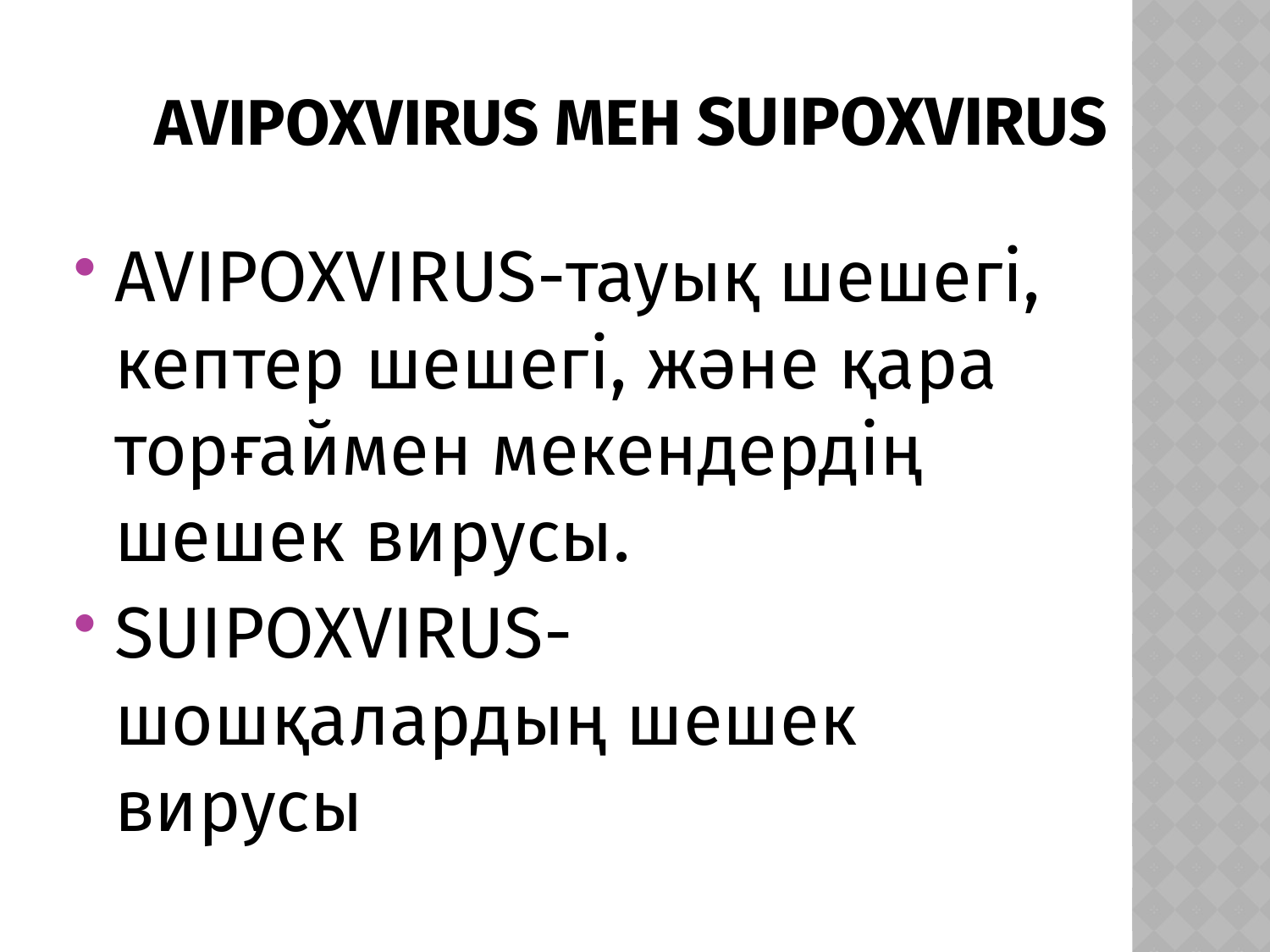

# AVIPOXVIRUS мен SUIPOXVIRUS
AVIPOXVIRUS-тауық шешегі, кептер шешегі, және қара торғаймен мекендердің шешек вирусы.
SUIPOXVIRUS-шошқалардың шешек вирусы